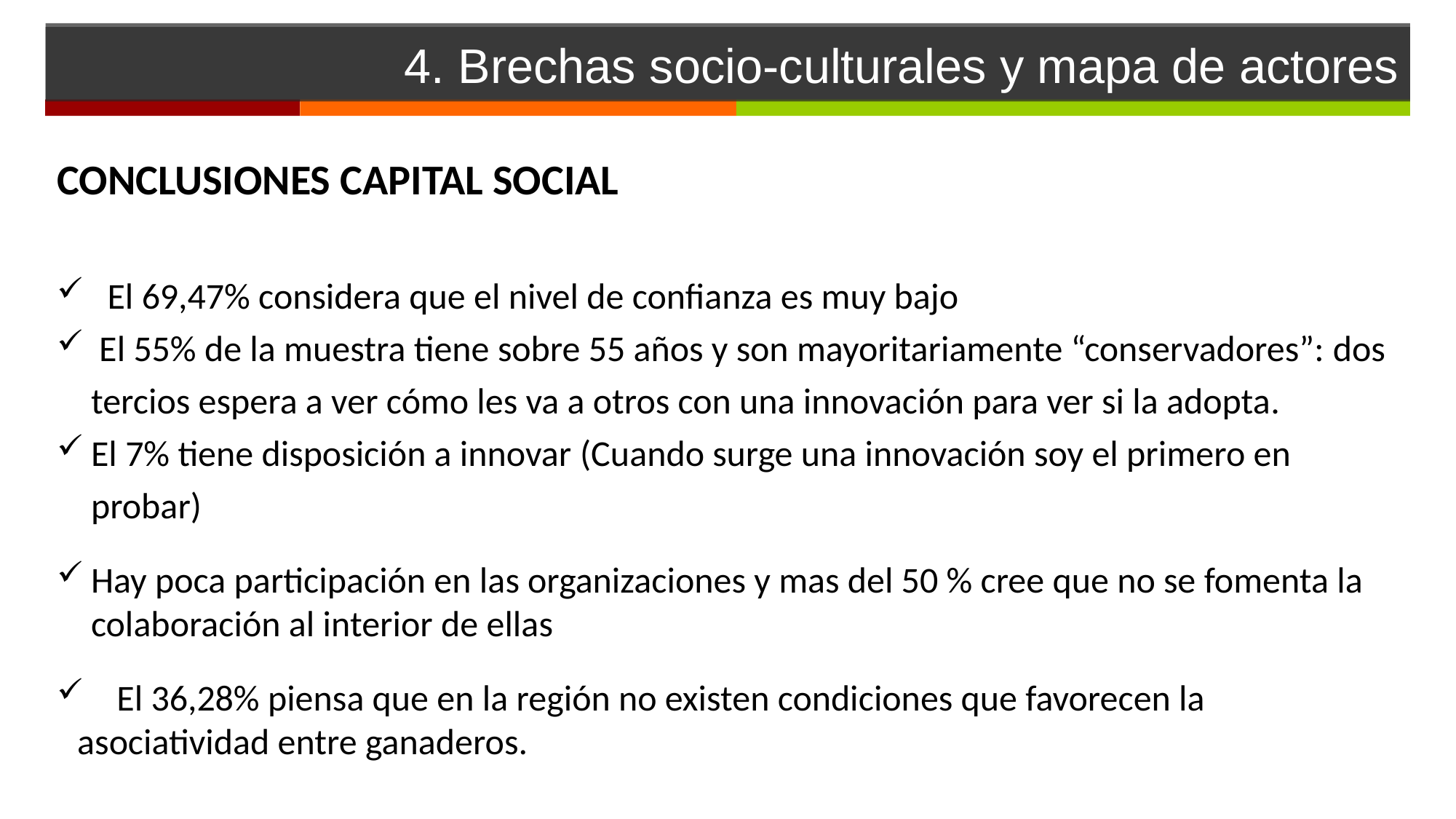

# 4. Brechas socio-culturales y mapa de actores
CONCLUSIONES CAPITAL SOCIAL

  El 69,47% considera que el nivel de confianza es muy bajo
 El 55% de la muestra tiene sobre 55 años y son mayoritariamente “conservadores”: dos tercios espera a ver cómo les va a otros con una innovación para ver si la adopta.
El 7% tiene disposición a innovar (Cuando surge una innovación soy el primero en probar)
Hay poca participación en las organizaciones y mas del 50 % cree que no se fomenta la colaboración al interior de ellas
    El 36,28% piensa que en la región no existen condiciones que favorecen la asociatividad entre ganaderos.